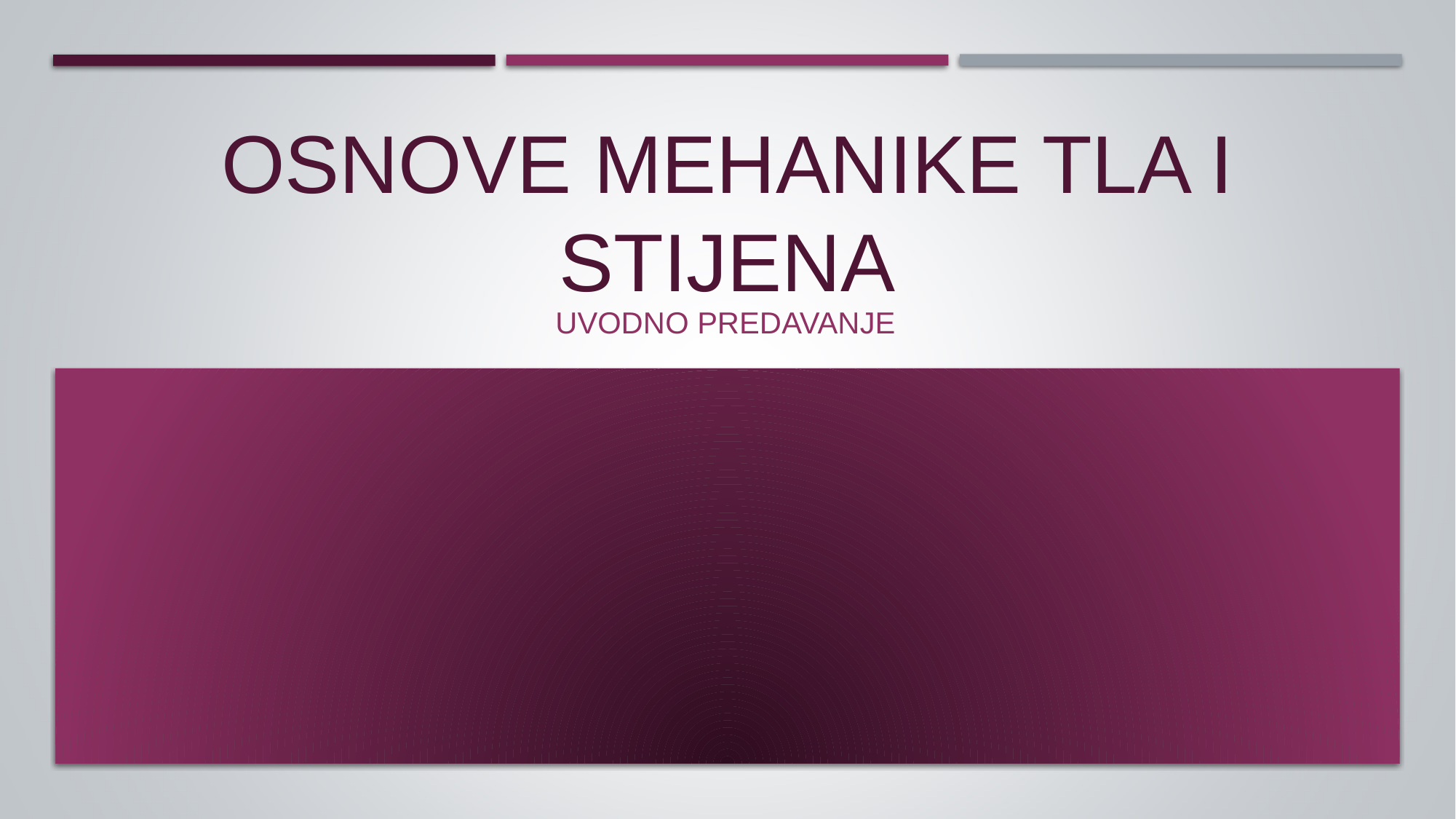

# OSNOVE MEHANIKE TLA I STIJENA
UVODNO PREDAVANJE